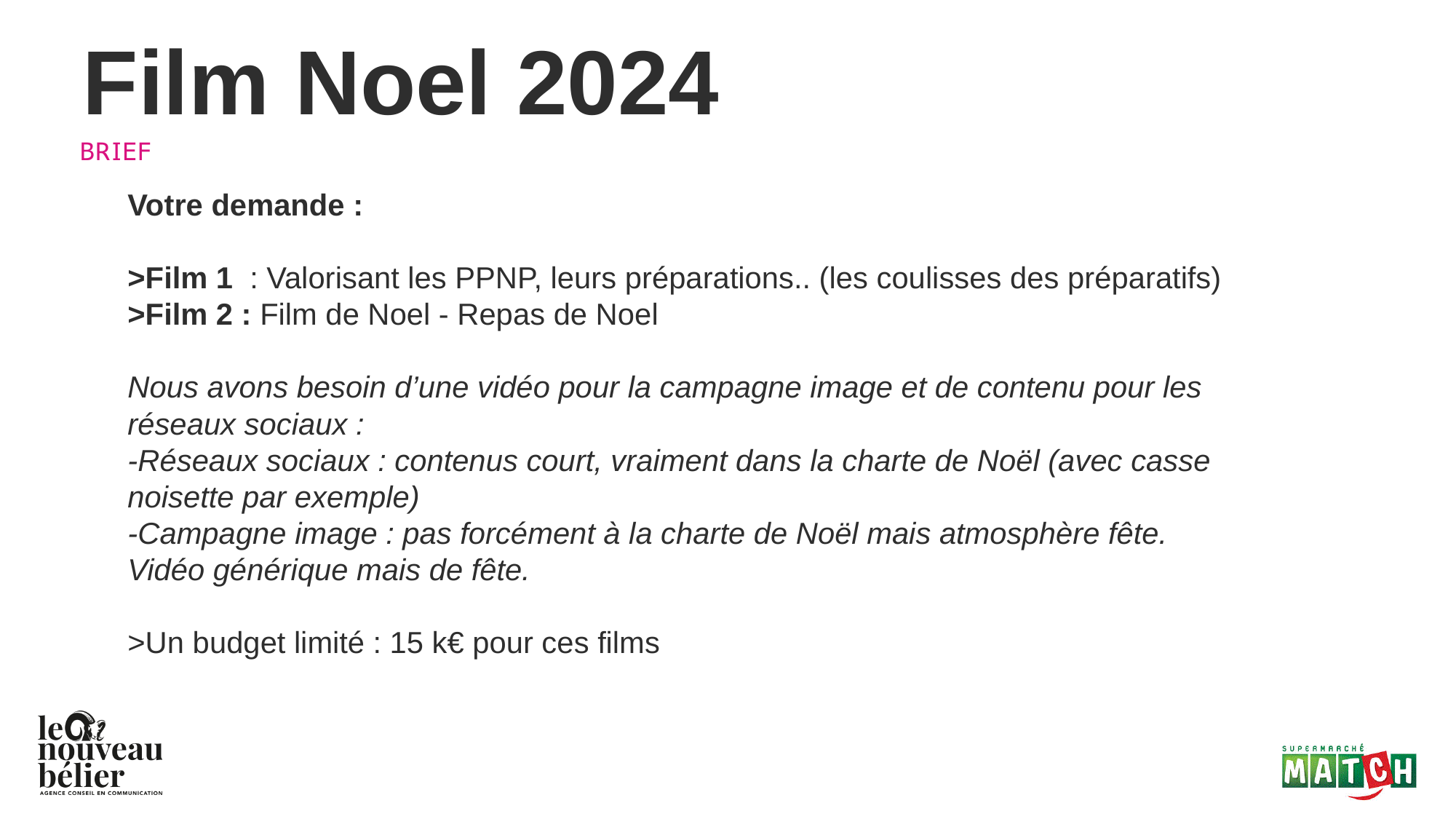

Film Noel 2024
BRIEF
# Votre demande : >Film 1  : Valorisant les PPNP, leurs préparations.. (les coulisses des préparatifs) >Film 2 : Film de Noel - Repas de Noel Nous avons besoin d’une vidéo pour la campagne image et de contenu pour les réseaux sociaux : -Réseaux sociaux : contenus court, vraiment dans la charte de Noël (avec casse noisette par exemple) -Campagne image : pas forcément à la charte de Noël mais atmosphère fête. Vidéo générique mais de fête. >Un budget limité : 15 k€ pour ces films